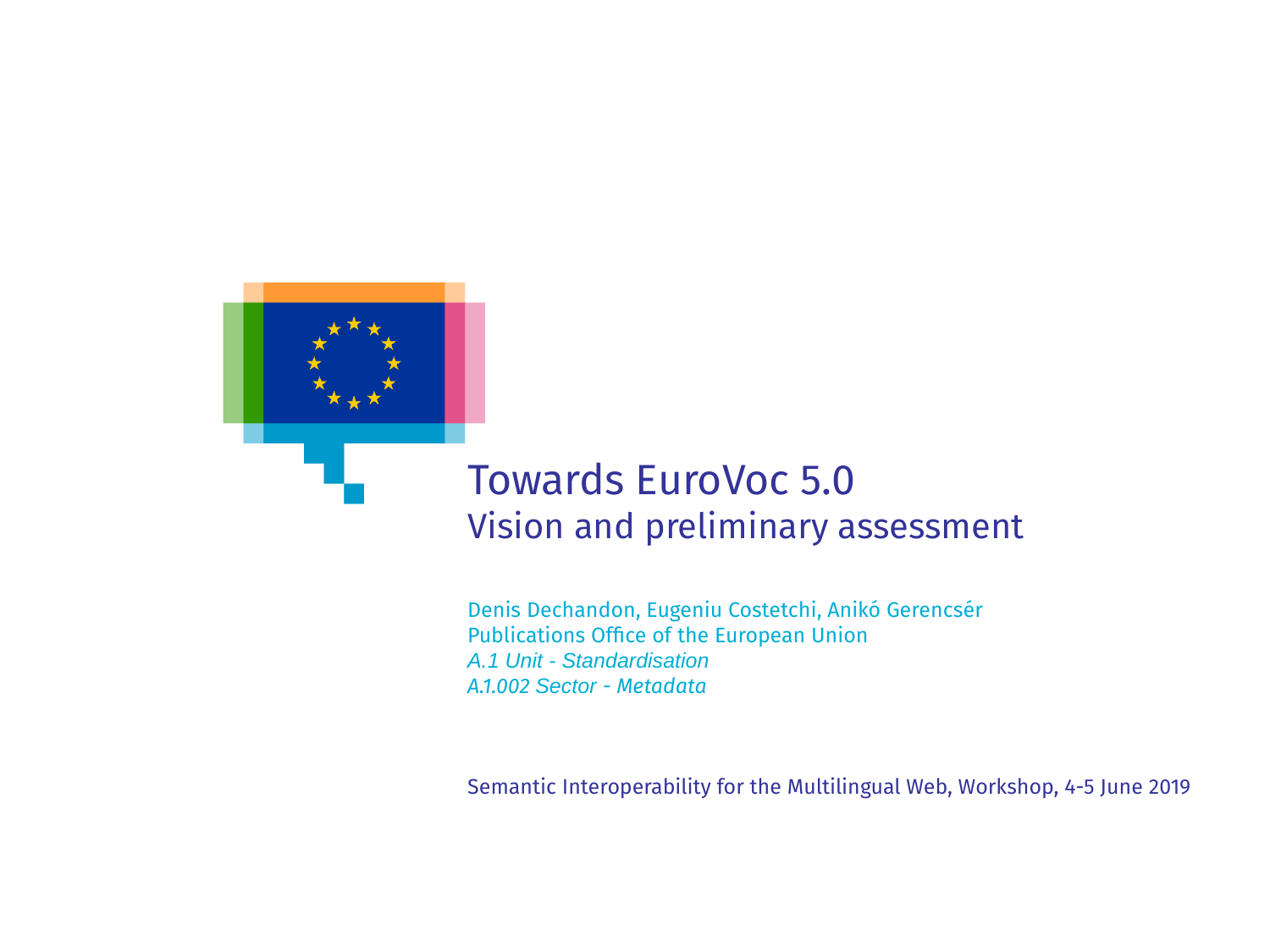

Towards EuroVoc 5.0
Vision and preliminary assessment
Denis Dechandon, Eugeniu Costetchi, Anikó Gerencsér
Publications Office of the European Union
A.1 Unit - Standardisation
A.1.002 Sector - Metadata

Semantic Interoperability for the Multilingual Web, Workshop, 4-5 June 2019